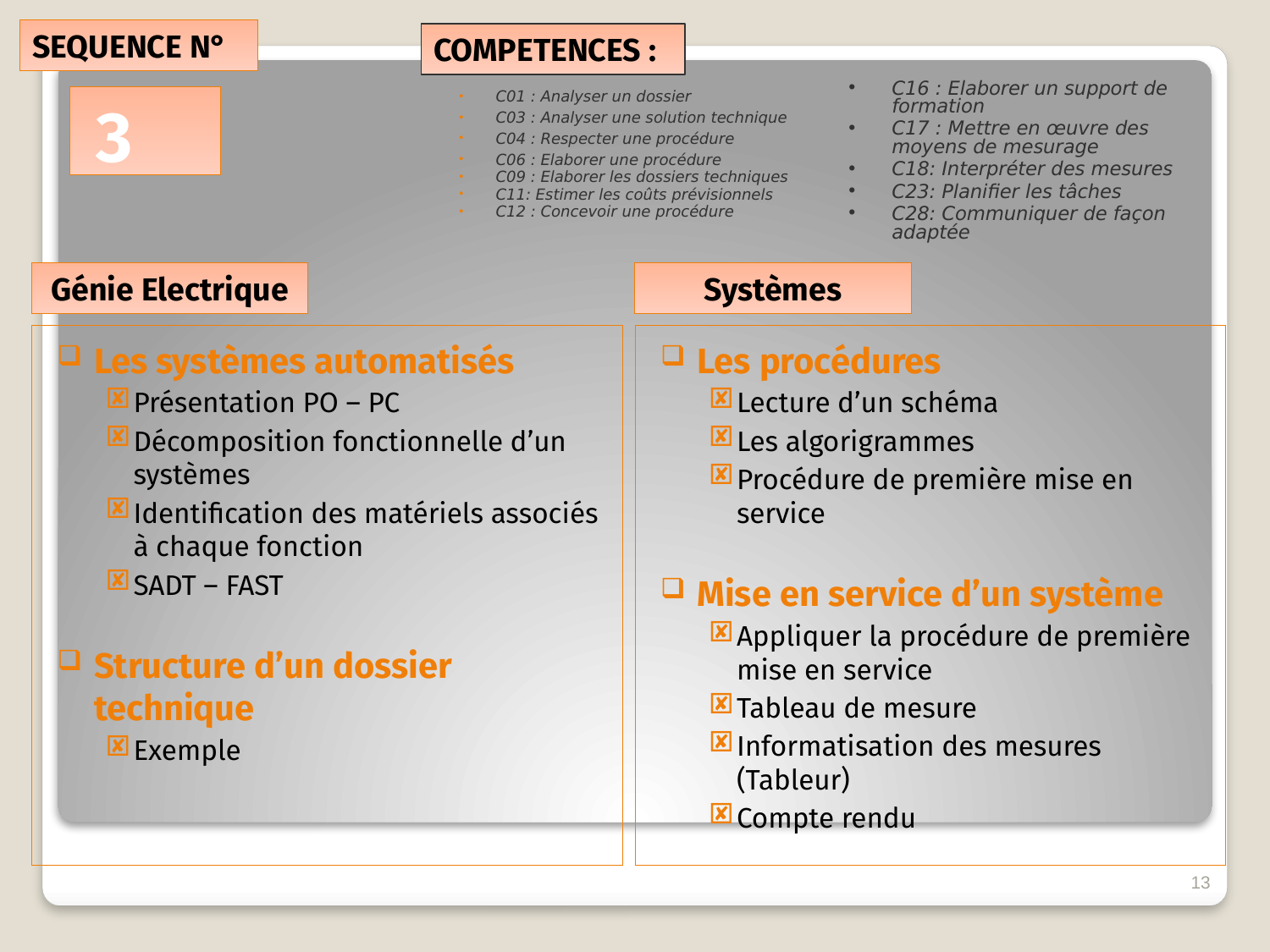

C01 : Analyser un dossier
C03 : Analyser une solution technique
C04 : Respecter une procédure
C06 : Elaborer une procédure
C09 : Elaborer les dossiers techniques
C11: Estimer les coûts prévisionnels
C12 : Concevoir une procédure
C16 : Elaborer un support de formation
C17 : Mettre en œuvre des moyens de mesurage
C18: Interpréter des mesures
C23: Planifier les tâches
C28: Communiquer de façon adaptée

3
Les systèmes automatisés
Présentation PO – PC
Décomposition fonctionnelle d’un systèmes
Identification des matériels associés à chaque fonction
SADT – FAST

Structure d’un dossier technique
Exemple

Les procédures
Lecture d’un schéma
Les algorigrammes
Procédure de première mise en service

Mise en service d’un système
Appliquer la procédure de première mise en service
Tableau de mesure
Informatisation des mesures (Tableur)
Compte rendu
13